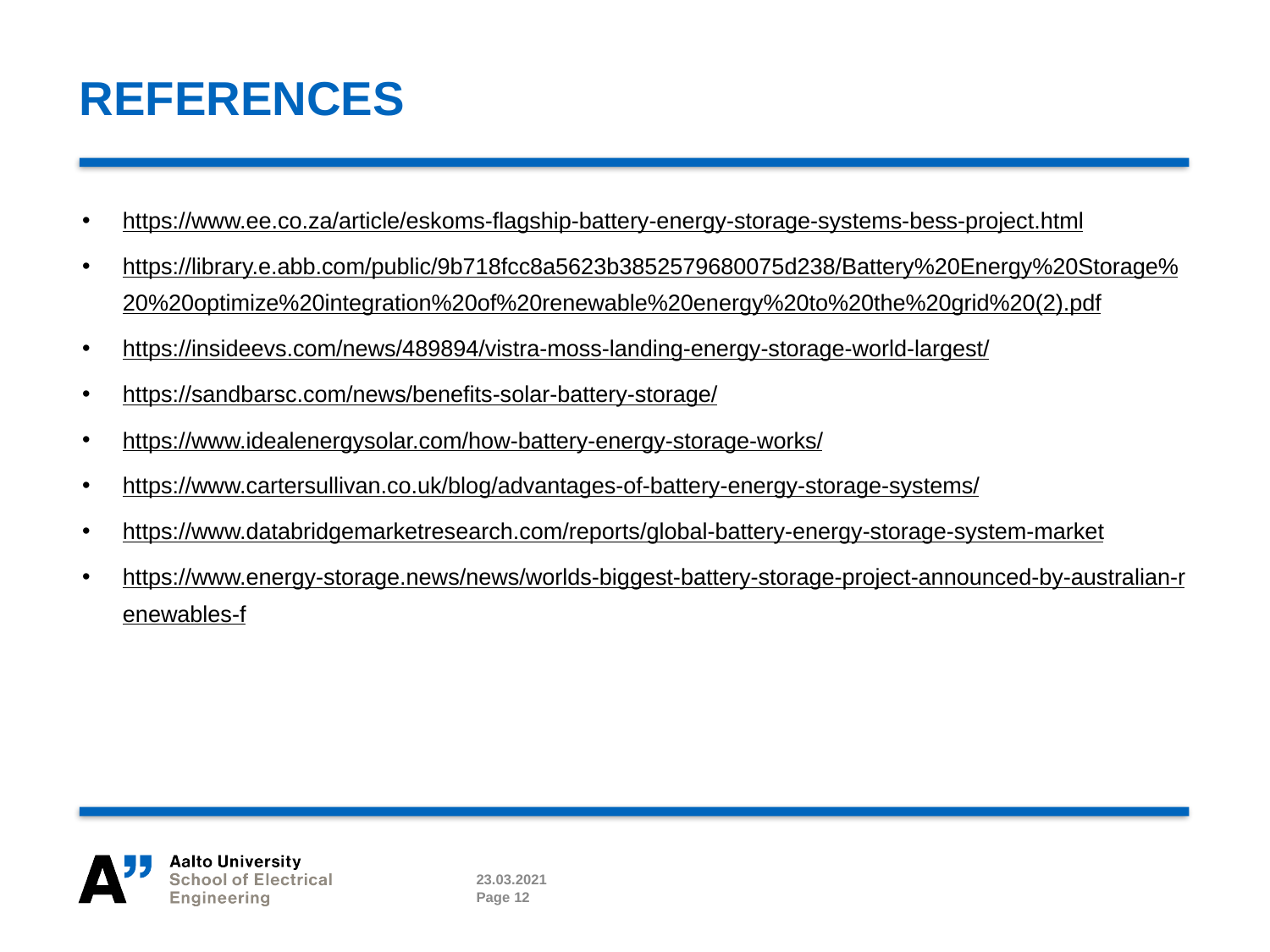

# REFERENCES
https://www.ee.co.za/article/eskoms-flagship-battery-energy-storage-systems-bess-project.html
https://library.e.abb.com/public/9b718fcc8a5623b3852579680075d238/Battery%20Energy%20Storage%20%20optimize%20integration%20of%20renewable%20energy%20to%20the%20grid%20(2).pdf
https://insideevs.com/news/489894/vistra-moss-landing-energy-storage-world-largest/
https://sandbarsc.com/news/benefits-solar-battery-storage/
https://www.idealenergysolar.com/how-battery-energy-storage-works/
https://www.cartersullivan.co.uk/blog/advantages-of-battery-energy-storage-systems/
https://www.databridgemarketresearch.com/reports/global-battery-energy-storage-system-market
https://www.energy-storage.news/news/worlds-biggest-battery-storage-project-announced-by-australian-renewables-f

23.03.2021
Page 12